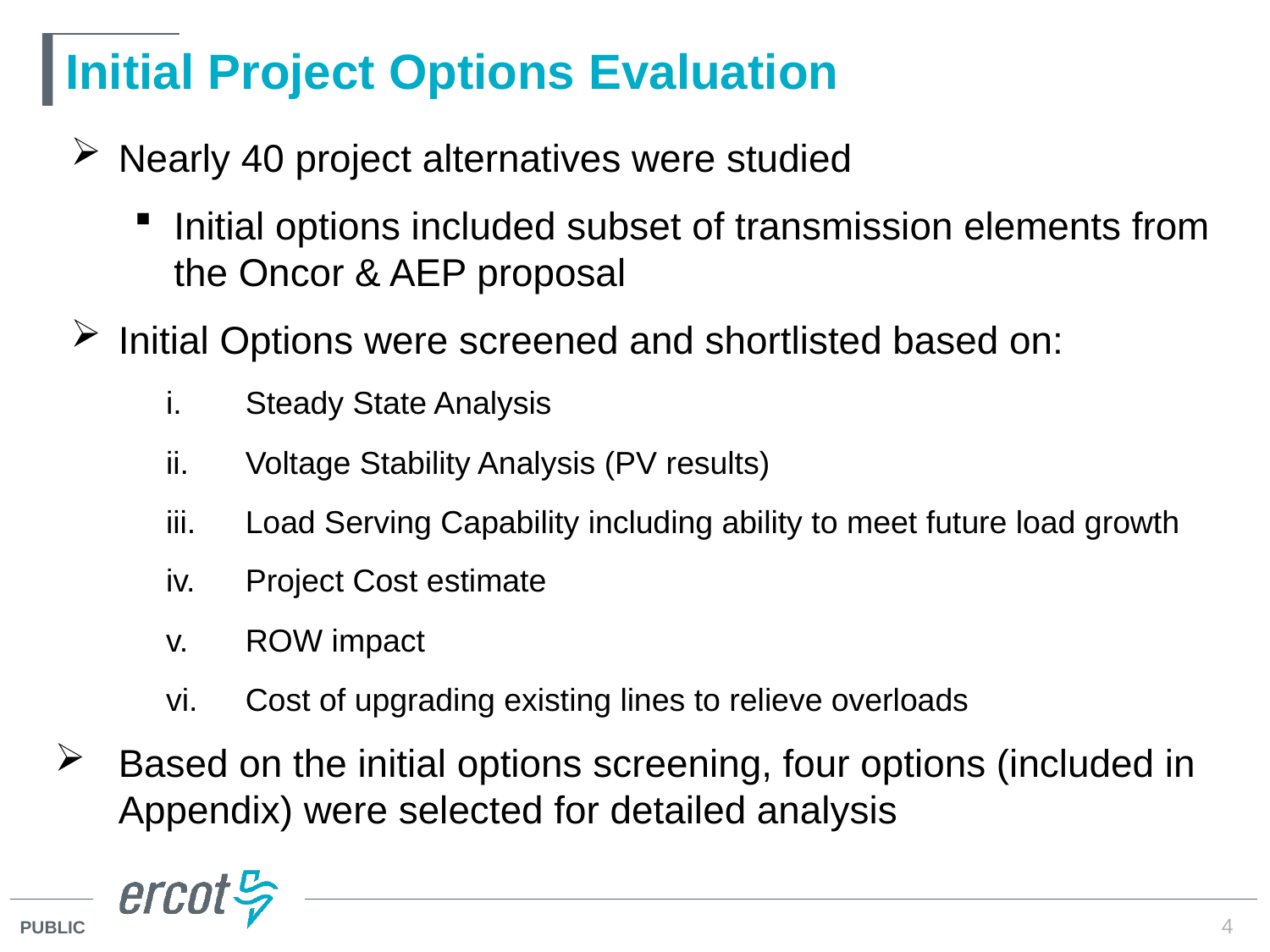

# Initial Project Options Evaluation
Nearly 40 project alternatives were studied
Initial options included subset of transmission elements from the Oncor & AEP proposal
Initial Options were screened and shortlisted based on:
Steady State Analysis
Voltage Stability Analysis (PV results)
Load Serving Capability including ability to meet future load growth
Project Cost estimate
ROW impact
Cost of upgrading existing lines to relieve overloads
Based on the initial options screening, four options (included in Appendix) were selected for detailed analysis

4